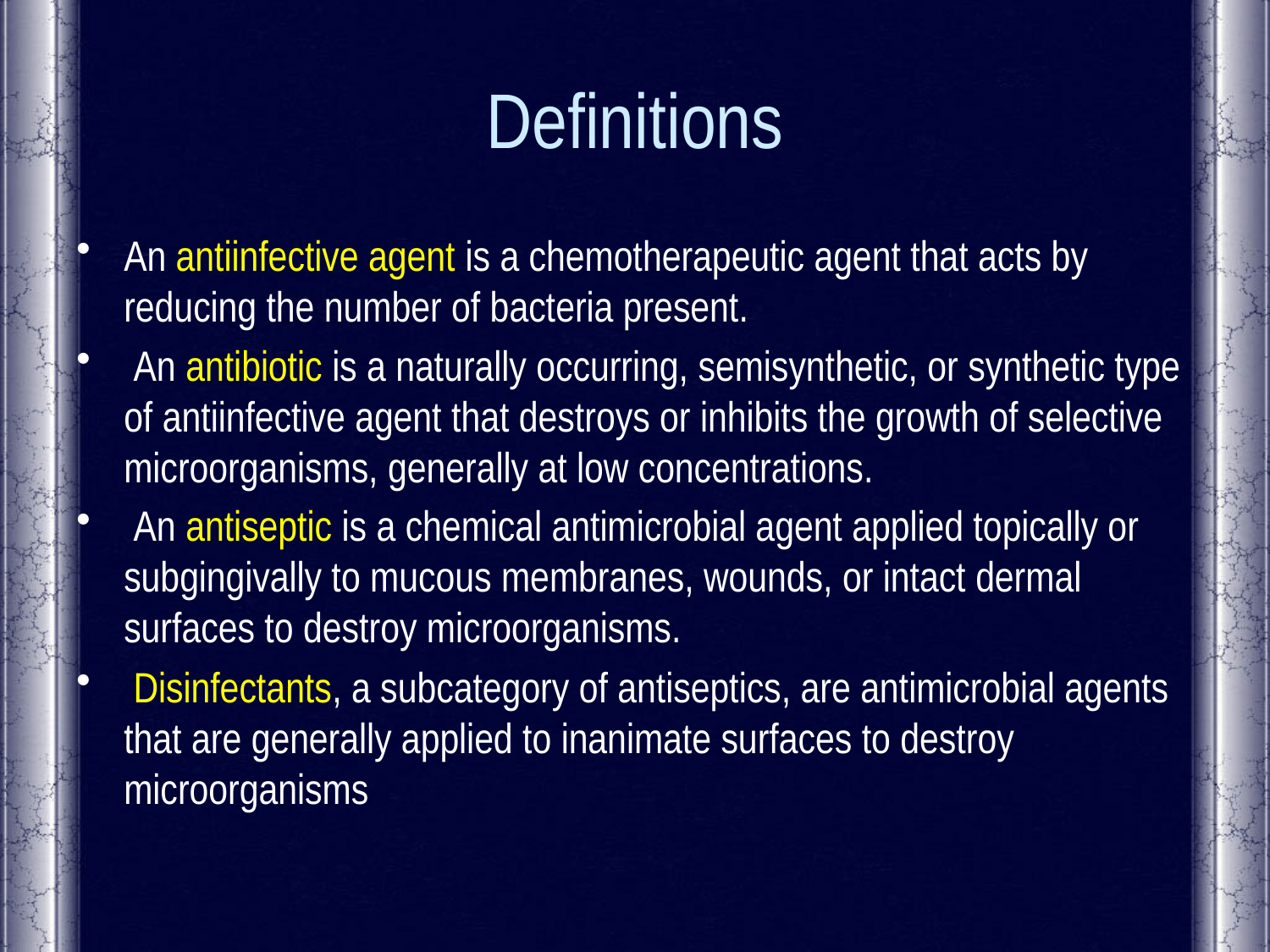

# Definitions
An antiinfective agent is a chemotherapeutic agent that acts by reducing the number of bacteria present.
 An antibiotic is a naturally occurring, semisynthetic, or synthetic type of antiinfective agent that destroys or inhibits the growth of selective microorganisms, generally at low concentrations.
 An antiseptic is a chemical antimicrobial agent applied topically or subgingivally to mucous membranes, wounds, or intact dermal surfaces to destroy microorganisms.
 Disinfectants, a subcategory of antiseptics, are antimicrobial agents that are generally applied to inanimate surfaces to destroy microorganisms